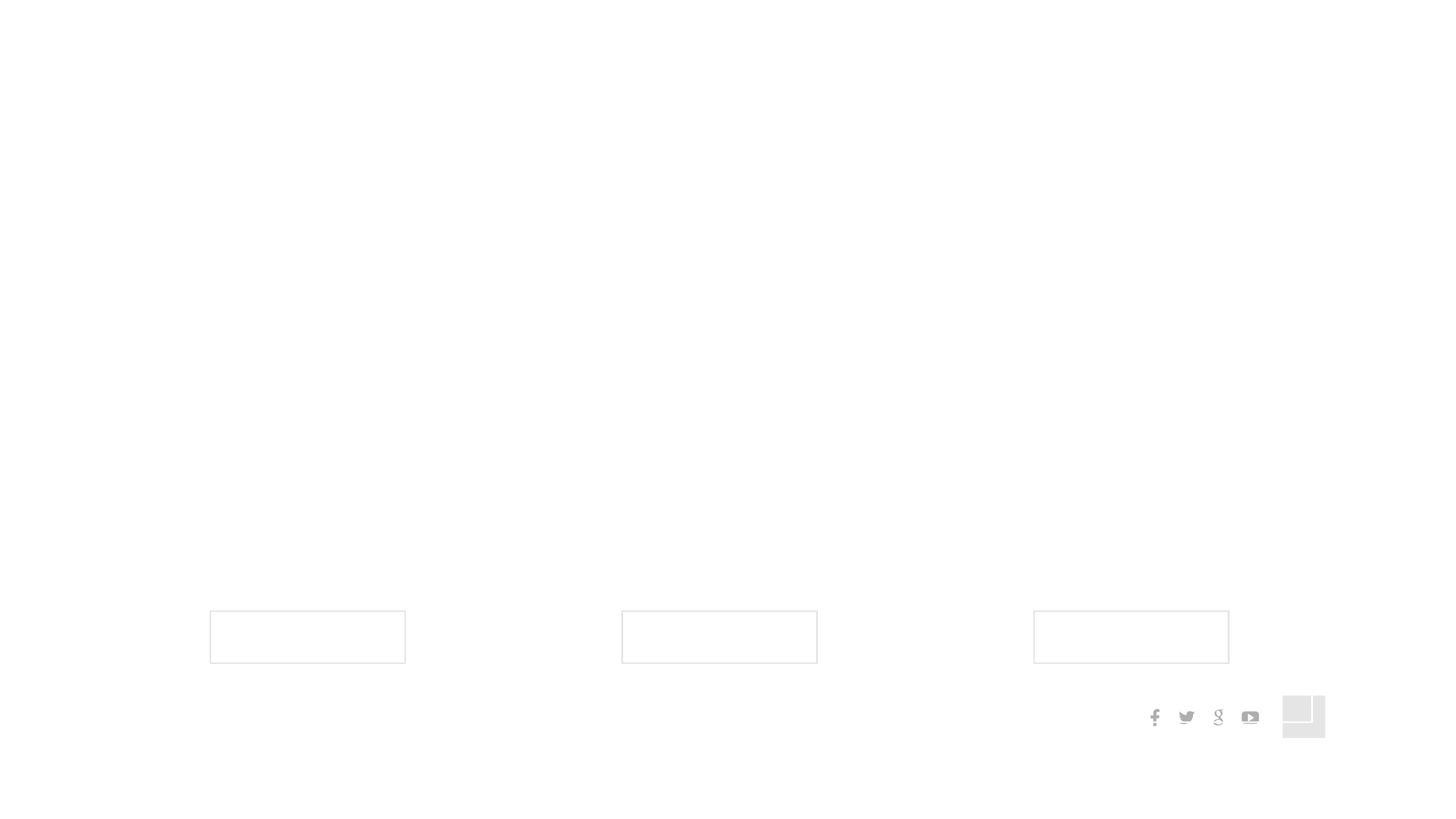

Title text demo
Title text demo
Title text demo
Lorem Ipsum is simply dummy typesetting industry. Lorem Ipsum has been the industry's standard dummy text unknown specimen book. It has survived not only five centuries, but also
Lorem Ipsum is simply dummy typesetting industry. Lorem Ipsum has been the industry's standard dummy text unknown specimen book. It has survived not only five centuries, but also
Lorem Ipsum is simply dummy typesetting industry. Lorem Ipsum has been the industry's standard dummy text unknown specimen book. It has survived not only five centuries, but also

Read more >

Read more >

Read more >